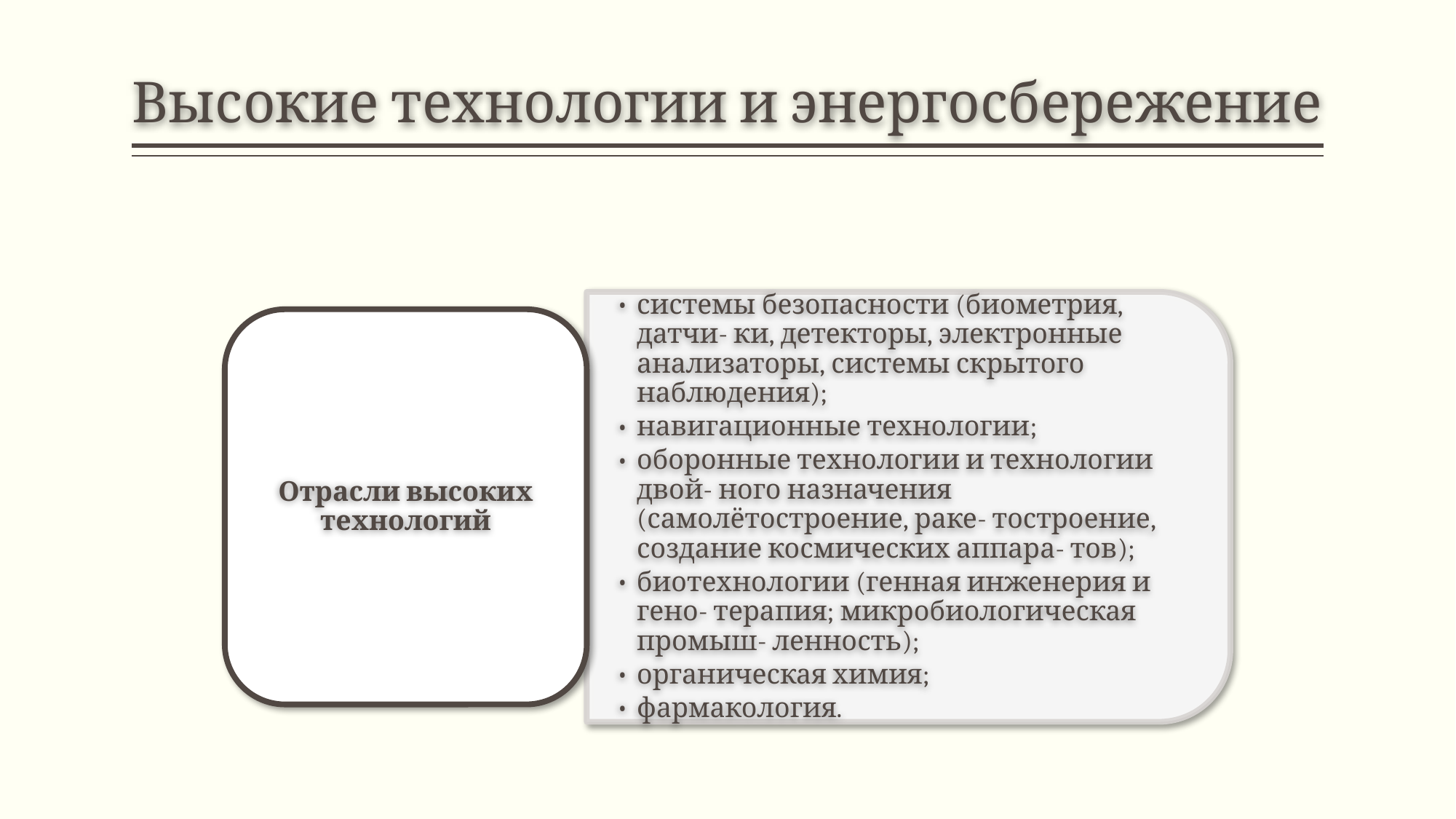

# Высокие технологии и энергосбережение

системы безопасности (биометрия, датчи- ки, детекторы, электронные анализаторы, системы скрытого наблюдения);
навигационные технологии;
оборонные технологии и технологии двой- ного назначения (самолётостроение, раке- тостроение, создание космических аппара- тов);
биотехнологии (генная инженерия и гено- терапия; микробиологическая промыш- ленность);
органическая химия;
фармакология.
Отрасли высоких технологий